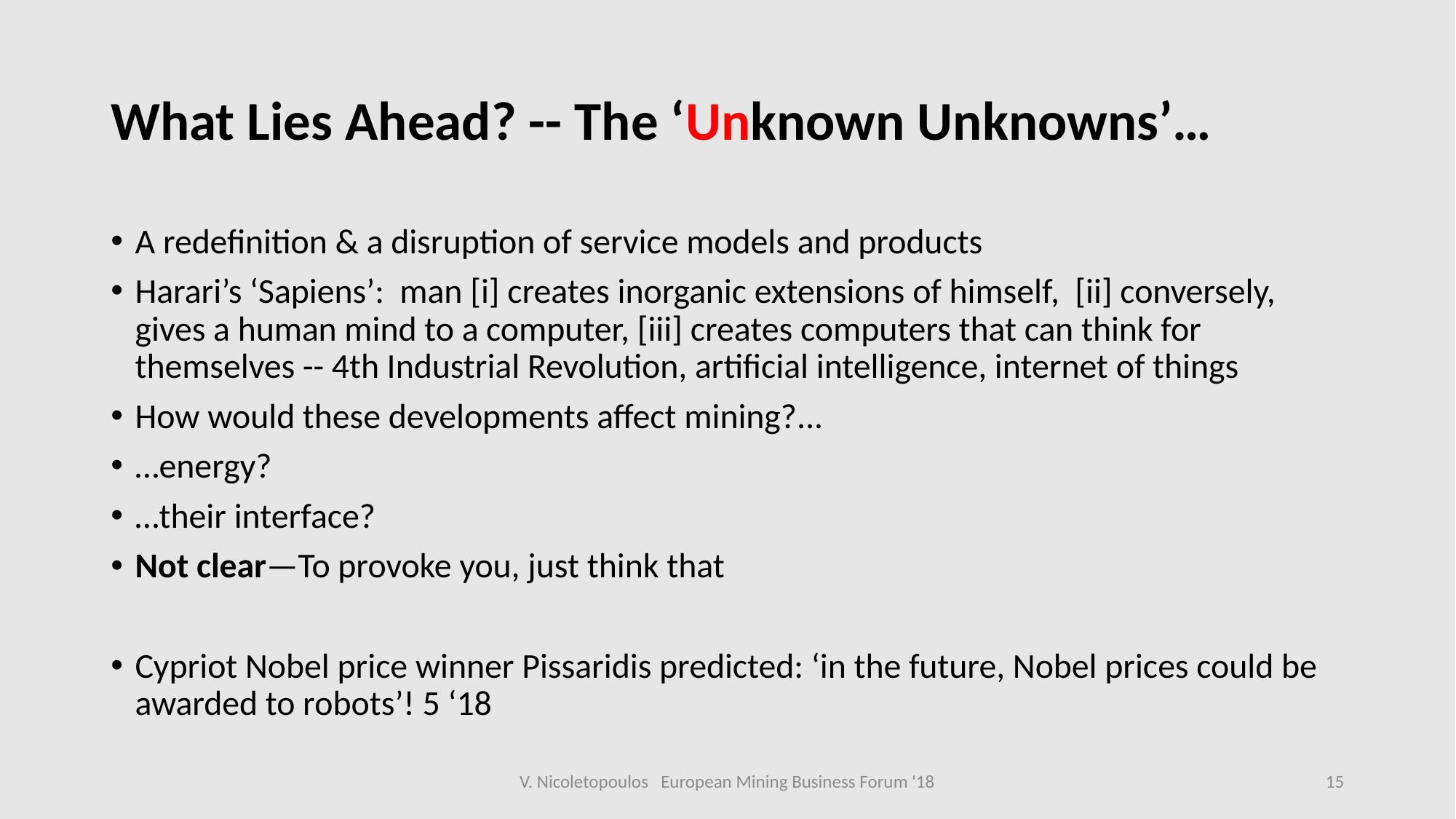

# What Lies Ahead? -- The ‘Unknown Unknowns’…
A redefinition & a disruption of service models and products
Harari’s ‘Sapiens’:  man [i] creates inorganic extensions of himself,  [ii] conversely, gives a human mind to a computer, [iii] creates computers that can think for themselves -- 4th Industrial Revolution, artificial intelligence, internet of things
How would these developments affect mining?...
…energy?
…their interface?
Not clear—To provoke you, just think that

Cypriot Nobel price winner Pissaridis predicted: ‘in the future, Nobel prices could be awarded to robots’! 5 ‘18

V. Nicoletopoulos   European Mining Business Forum '18
15